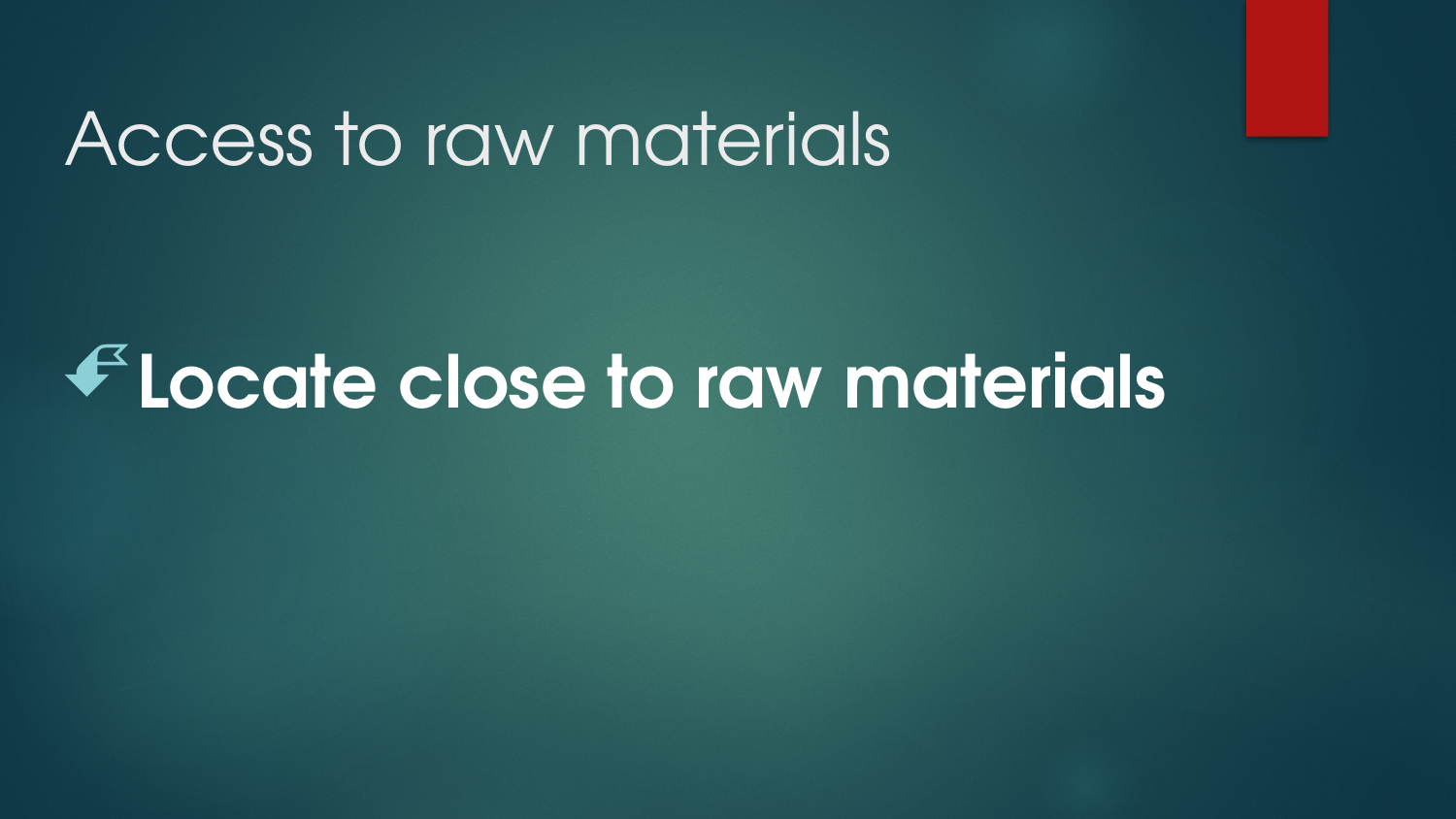

# Access to raw materials

Locate close to raw materials